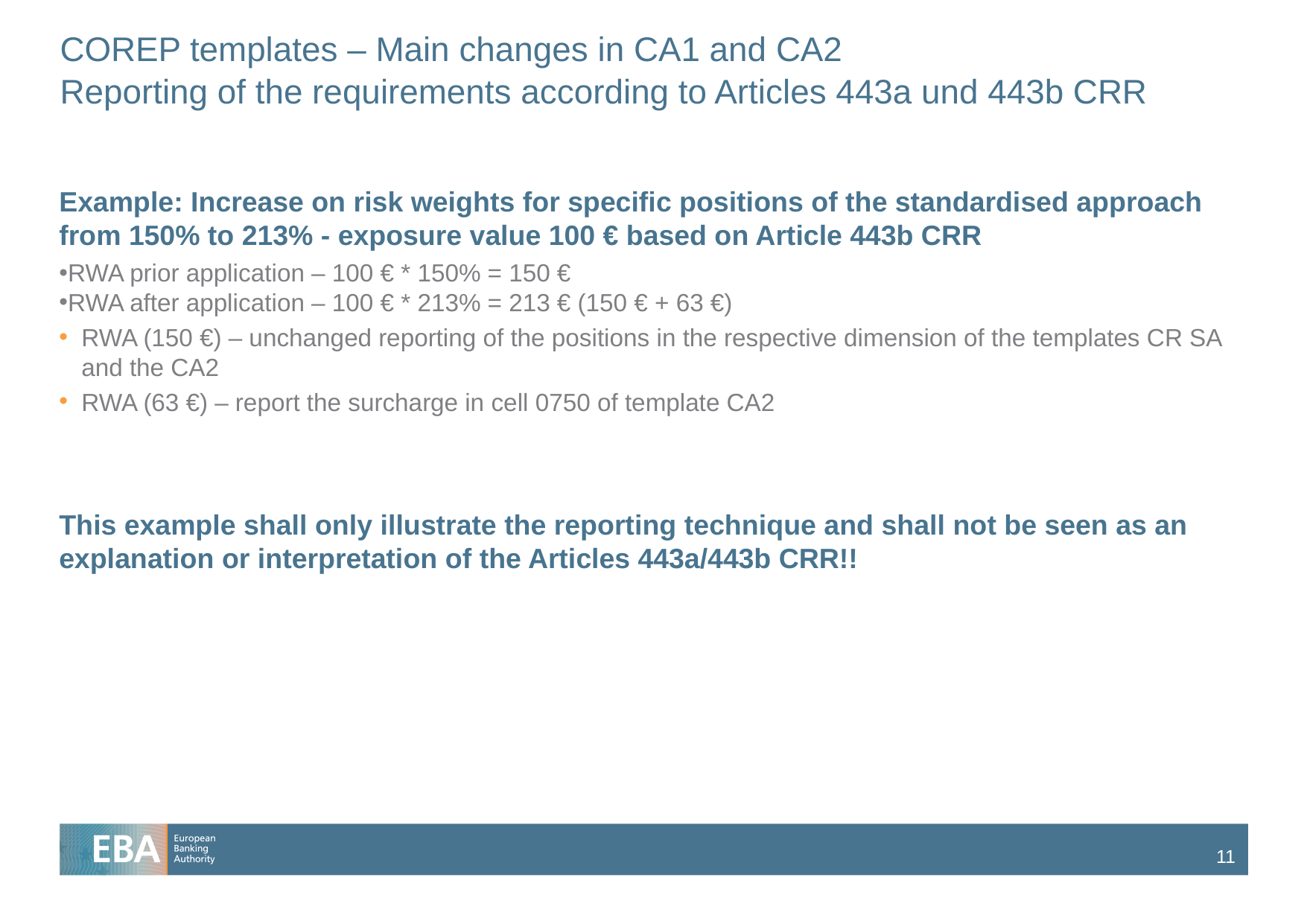

# COREP templates – Main changes in CA1 and CA2 Reporting of the requirements according to Articles 443a und 443b CRR
Example: Increase on risk weights for specific positions of the standardised approach from 150% to 213% - exposure value 100 € based on Article 443b CRR
RWA prior application – 100 € * 150% = 150 €
RWA after application – 100 € * 213% = 213 € (150 € + 63 €)
RWA (150 €) – unchanged reporting of the positions in the respective dimension of the templates CR SA and the CA2
RWA (63 €) – report the surcharge in cell 0750 of template CA2

This example shall only illustrate the reporting technique and shall not be seen as an explanation or interpretation of the Articles 443a/443b CRR!!